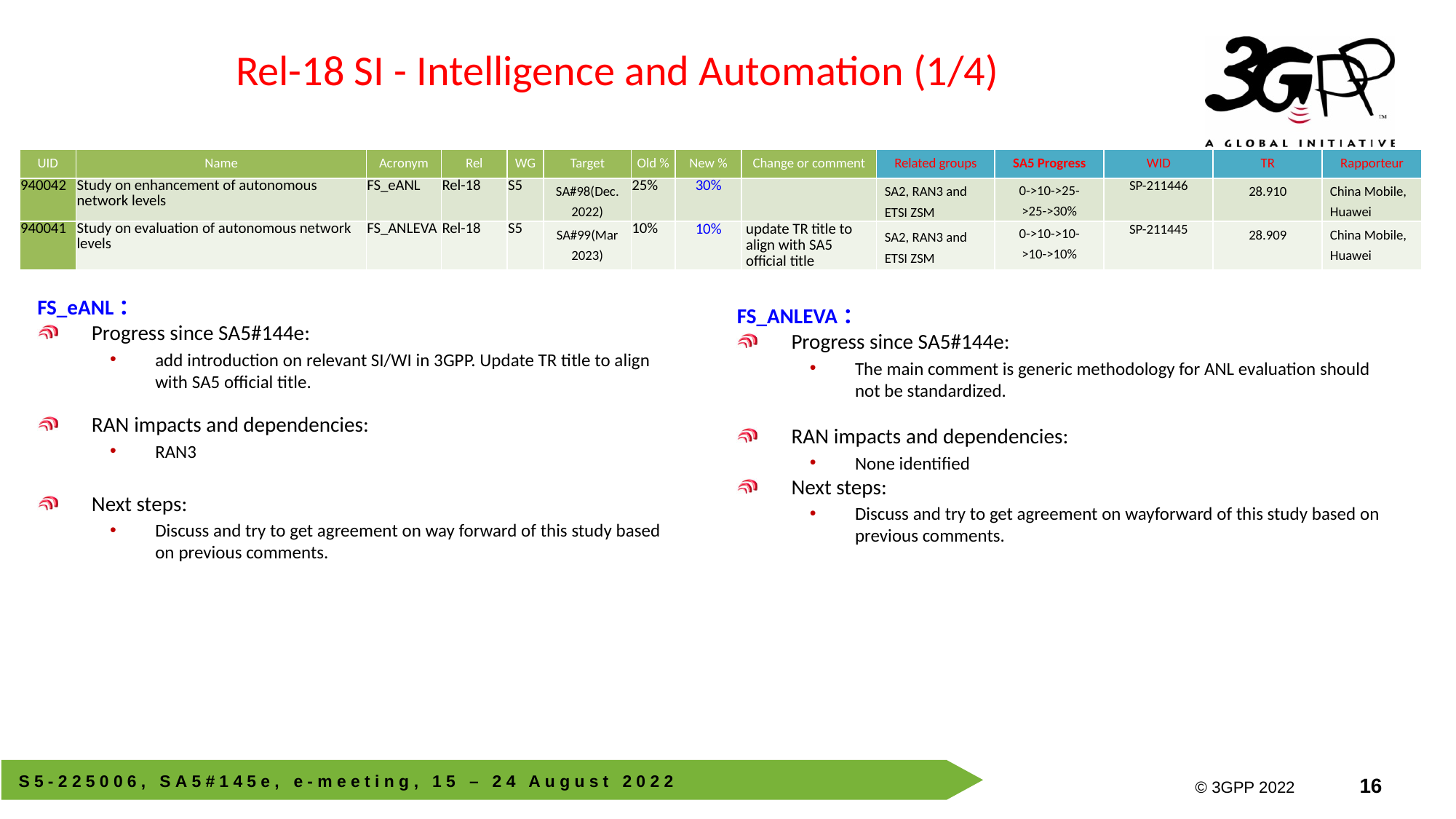

# Rel-18 SI - Intelligence and Automation (1/4)
| UID | Name | Acronym | Rel | WG | Target | Old % | New % | Change or comment | Related groups | SA5 Progress | WID | TR | Rapporteur |
| --- | --- | --- | --- | --- | --- | --- | --- | --- | --- | --- | --- | --- | --- |
| 940042 | Study on enhancement of autonomous network levels | FS\_eANL | Rel-18 | S5 | SA#98(Dec. 2022) | 25% | 30% |  | SA2, RAN3 and ETSI ZSM | 0->10->25->25->30% | SP-211446 | 28.910 | China Mobile, Huawei |
| 940041 | Study on evaluation of autonomous network levels | FS\_ANLEVA | Rel-18 | S5 | SA#99(Mar 2023) | 10% | 10% | update TR title to align with SA5 official title | SA2, RAN3 and ETSI ZSM | 0->10->10->10->10% | SP-211445 | 28.909 | China Mobile, Huawei |
FS_eANL：
Progress since SA5#144e:
add introduction on relevant SI/WI in 3GPP. Update TR title to align with SA5 official title.

RAN impacts and dependencies:
RAN3

Next steps:
Discuss and try to get agreement on way forward of this study based on previous comments.
FS_ANLEVA：
Progress since SA5#144e:
The main comment is generic methodology for ANL evaluation should not be standardized.

RAN impacts and dependencies:
None identified
Next steps:
Discuss and try to get agreement on wayforward of this study based on previous comments.